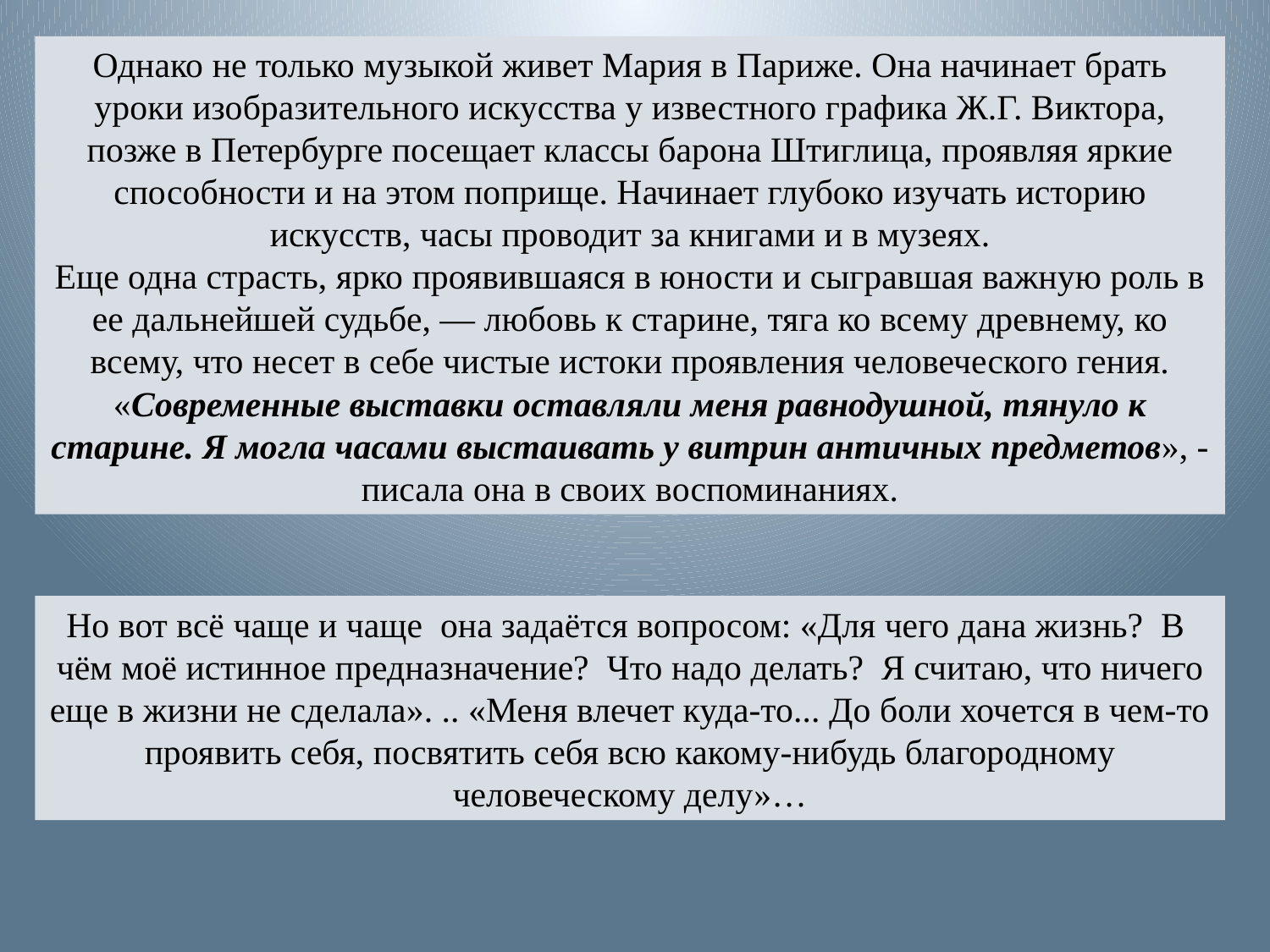

Однако не только музыкой живет Мария в Париже. Она начинает брать уроки изобразительного искусства у известного графика Ж.Г. Виктора, позже в Петербурге посещает классы барона Штиглица, проявляя яркие способности и на этом поприще. Начинает глубоко изучать историю искусств, часы проводит за книгами и в музеях.
Еще одна страсть, ярко проявившаяся в юности и сыгравшая важную роль в ее дальнейшей судьбе, — любовь к старине, тяга ко всему древнему, ко всему, что несет в себе чистые истоки проявления человеческого гения. «Современные выставки оставляли меня равнодушной, тянуло к старине. Я могла часами выстаивать у витрин античных предметов», - писала она в своих воспоминаниях.
Но вот всё чаще и чаще  она задаётся вопросом: «Для чего дана жизнь?  В  чём моё истинное предназначение?  Что надо делать?  Я считаю, что ничего еще в жизни не сделала». .. «Меня влечет куда-то... До боли хочется в чем-то проявить себя, посвятить себя всю какому-нибудь благородному человеческому делу»…